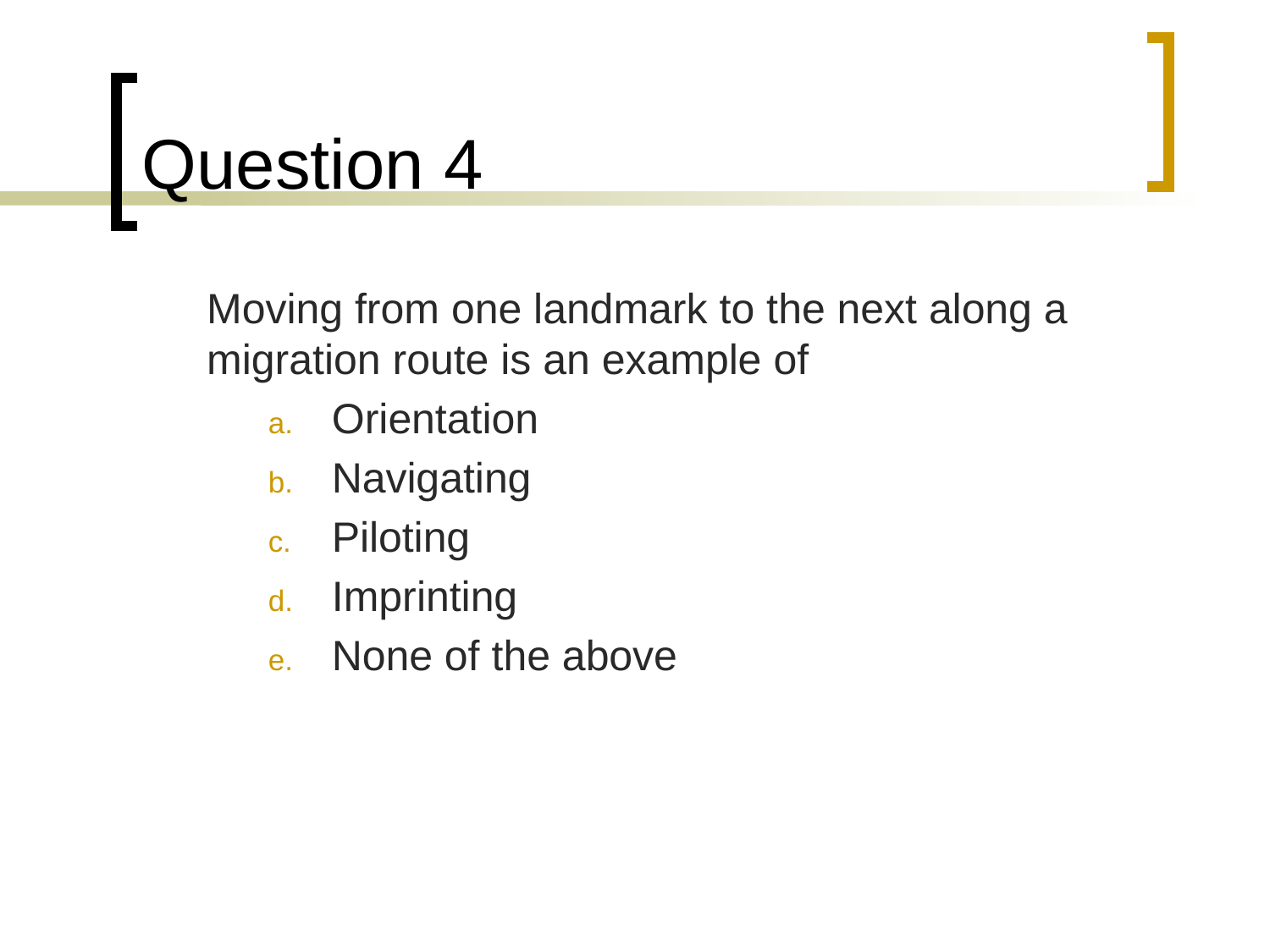

# Question 4
	Moving from one landmark to the next along a migration route is an example of
Orientation
Navigating
Piloting
Imprinting
None of the above